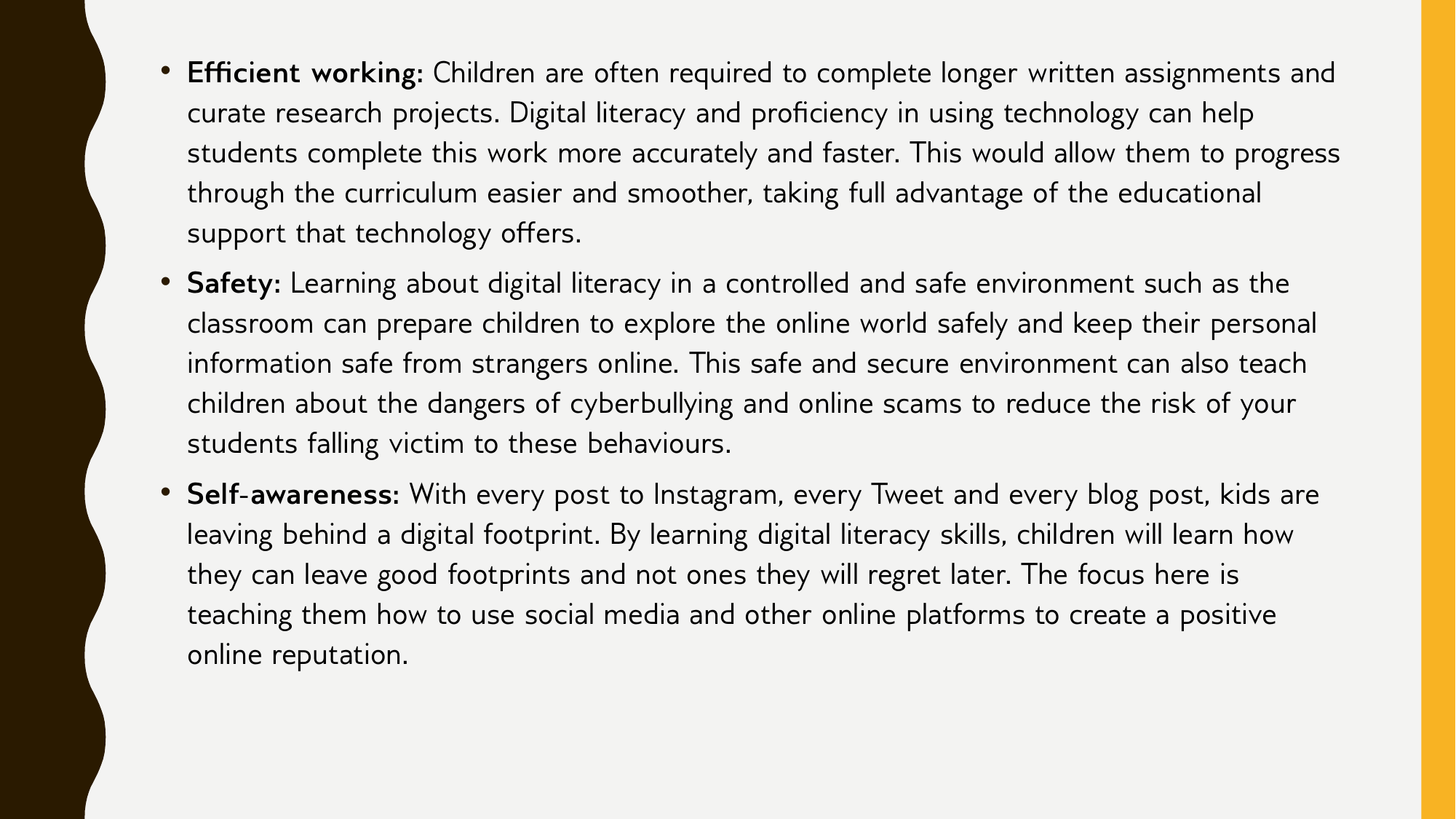

Efficient working: Children are often required to complete longer written assignments and curate research projects. Digital literacy and proficiency in using technology can help students complete this work more accurately and faster. This would allow them to progress through the curriculum easier and smoother, taking full advantage of the educational support that technology offers.
Safety: Learning about digital literacy in a controlled and safe environment such as the classroom can prepare children to explore the online world safely and keep their personal information safe from strangers online. This safe and secure environment can also teach children about the dangers of cyberbullying and online scams to reduce the risk of your students falling victim to these behaviours.
Self-awareness: With every post to Instagram, every Tweet and every blog post, kids are leaving behind a digital footprint. By learning digital literacy skills, children will learn how they can leave good footprints and not ones they will regret later. The focus here is teaching them how to use social media and other online platforms to create a positive online reputation.